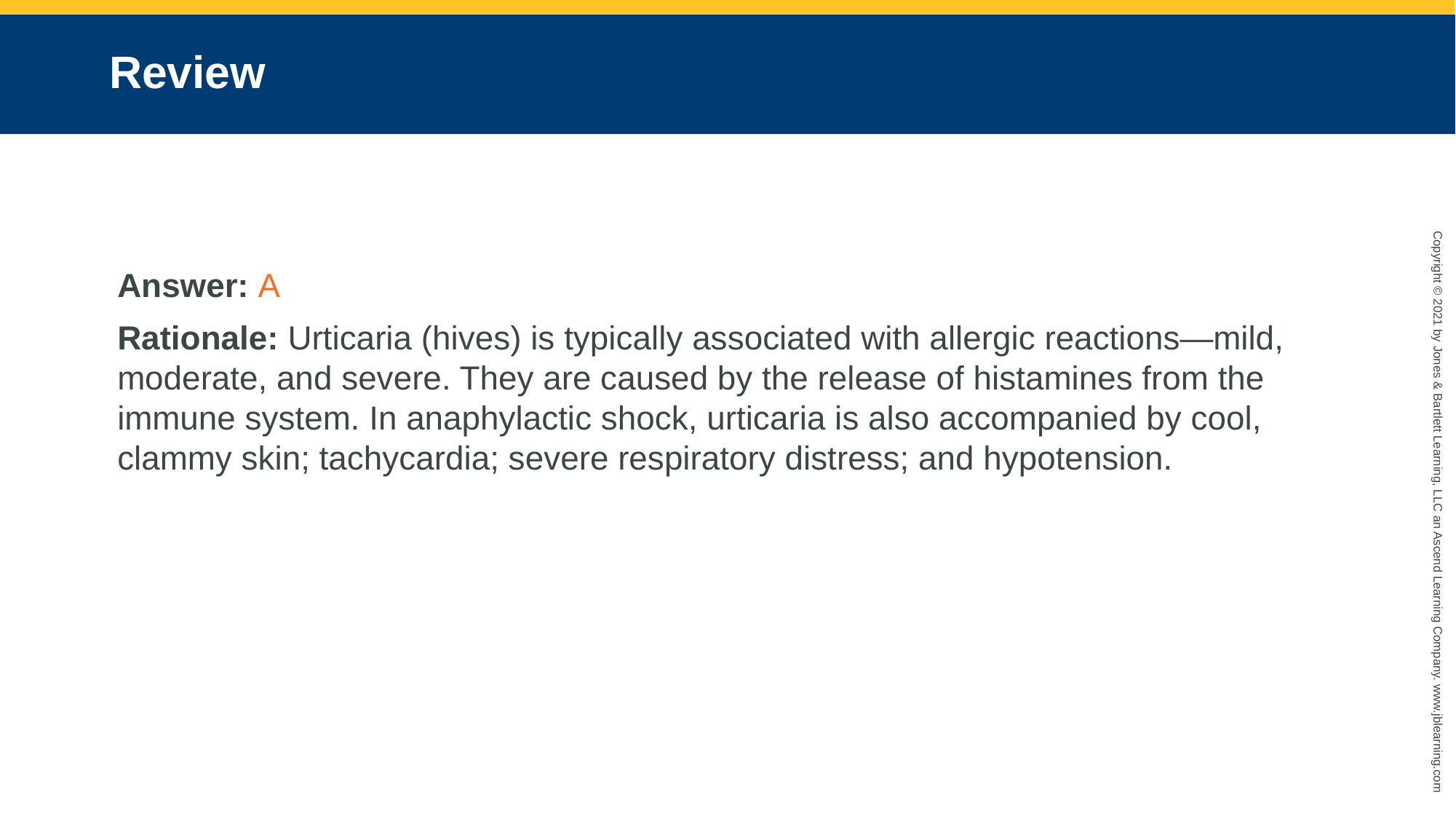

# Review
Answer: A
Rationale: Urticaria (hives) is typically associated with allergic reactions—mild, moderate, and severe. They are caused by the release of histamines from the immune system. In anaphylactic shock, urticaria is also accompanied by cool, clammy skin; tachycardia; severe respiratory distress; and hypotension.